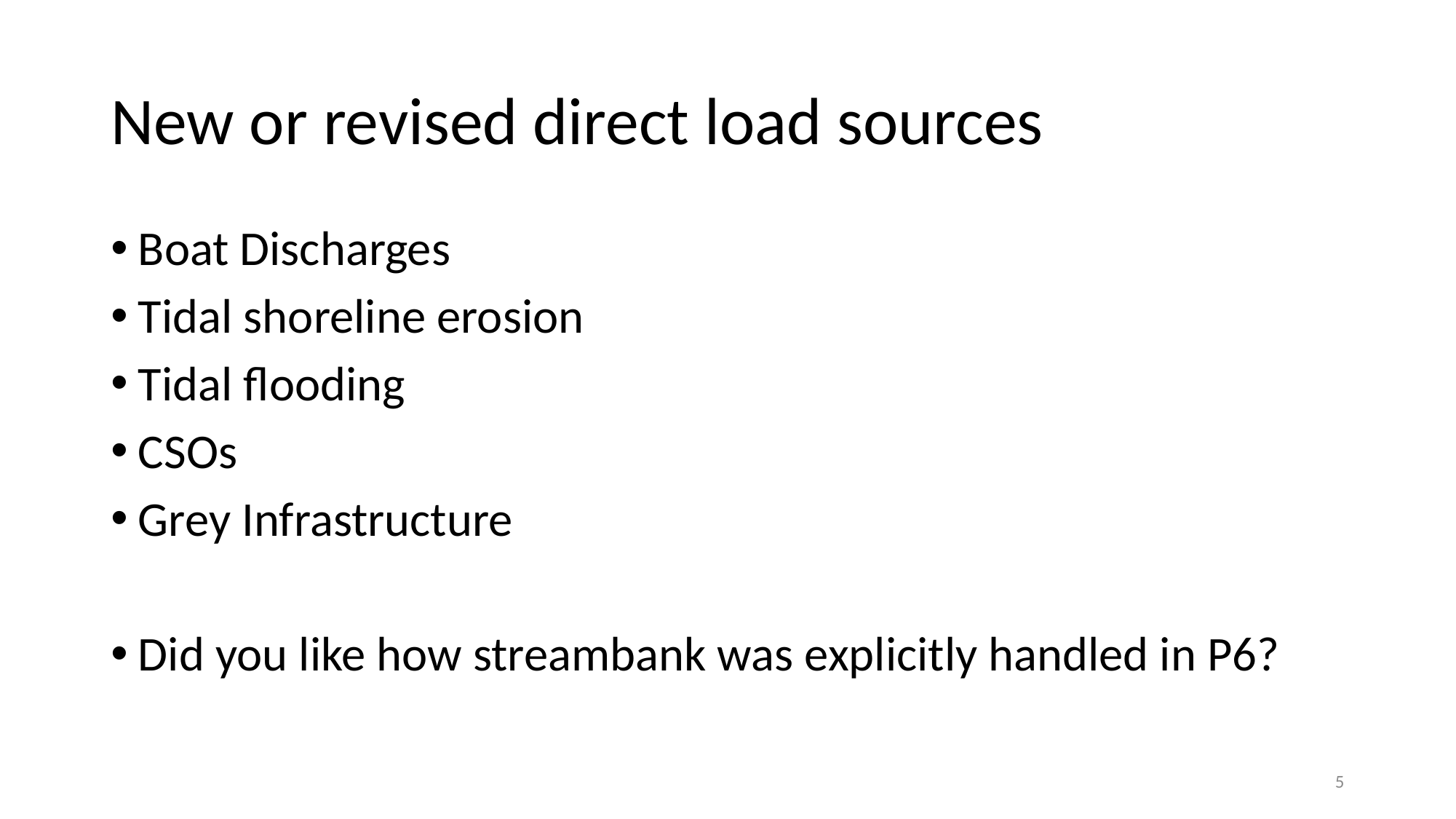

# New or revised direct load sources
Boat Discharges
Tidal shoreline erosion
Tidal flooding
CSOs
Grey Infrastructure

Did you like how streambank was explicitly handled in P6?

5